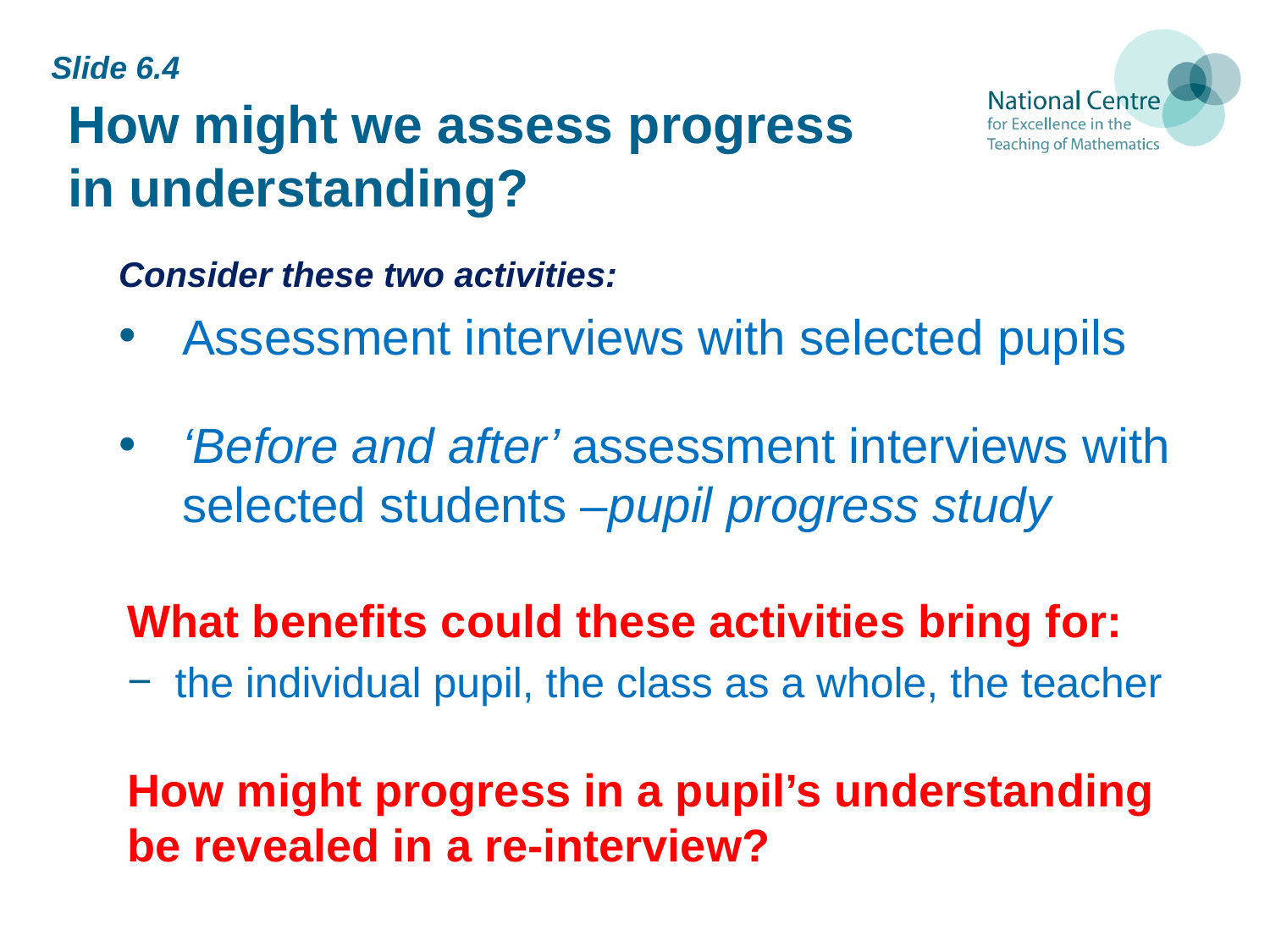

Slide 6.4
# How might we assess progress in understanding?
Consider these two activities:
Assessment interviews with selected pupils

‘Before and after’ assessment interviews with selected students –pupil progress study
What benefits could these activities bring for:
the individual pupil, the class as a whole, the teacher

How might progress in a pupil’s understanding be revealed in a re-interview?